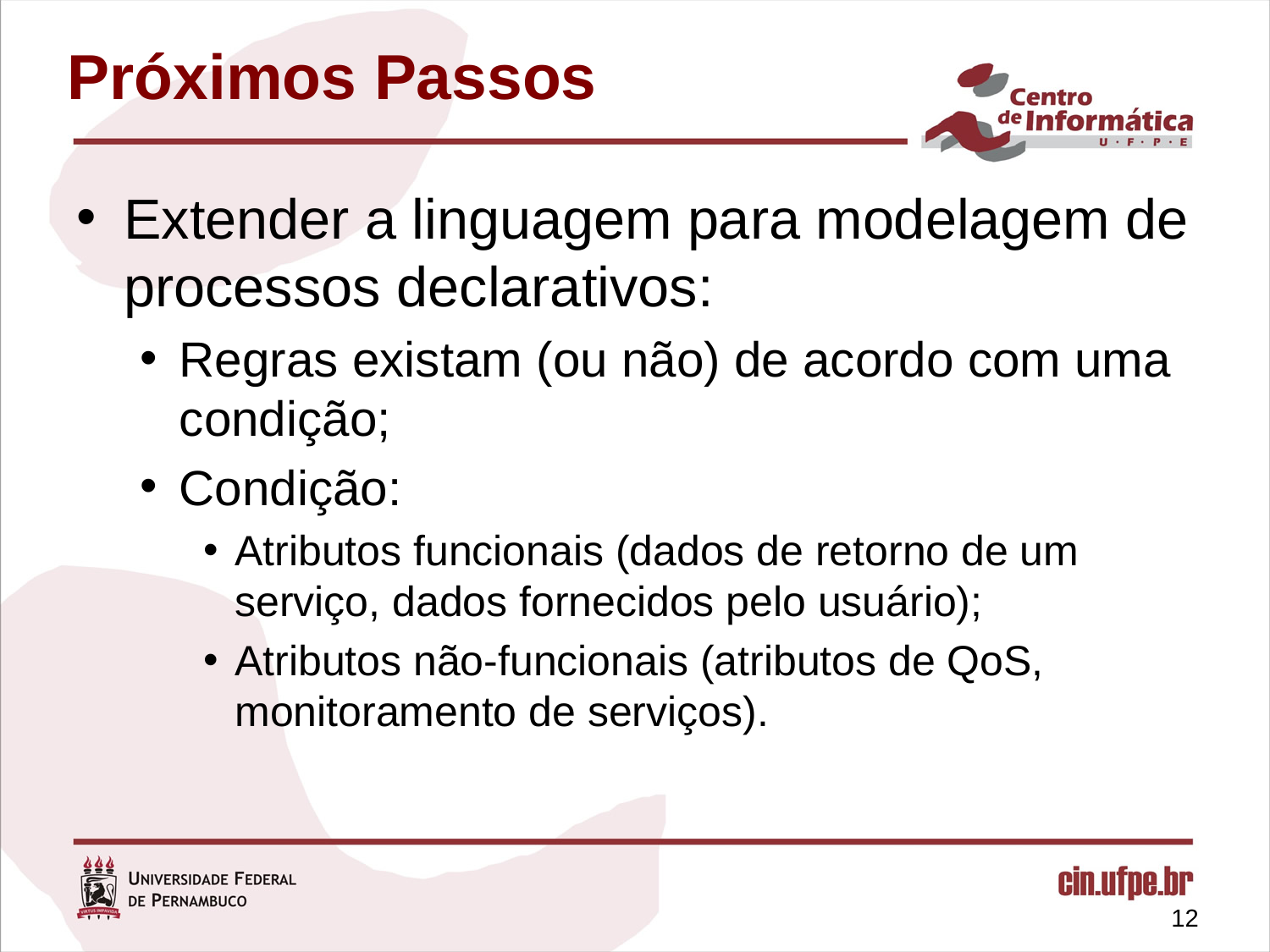

# Próximos Passos
Extender a linguagem para modelagem de processos declarativos:
Regras existam (ou não) de acordo com uma condição;
Condição:
Atributos funcionais (dados de retorno de um serviço, dados fornecidos pelo usuário);
Atributos não-funcionais (atributos de QoS, monitoramento de serviços).
12